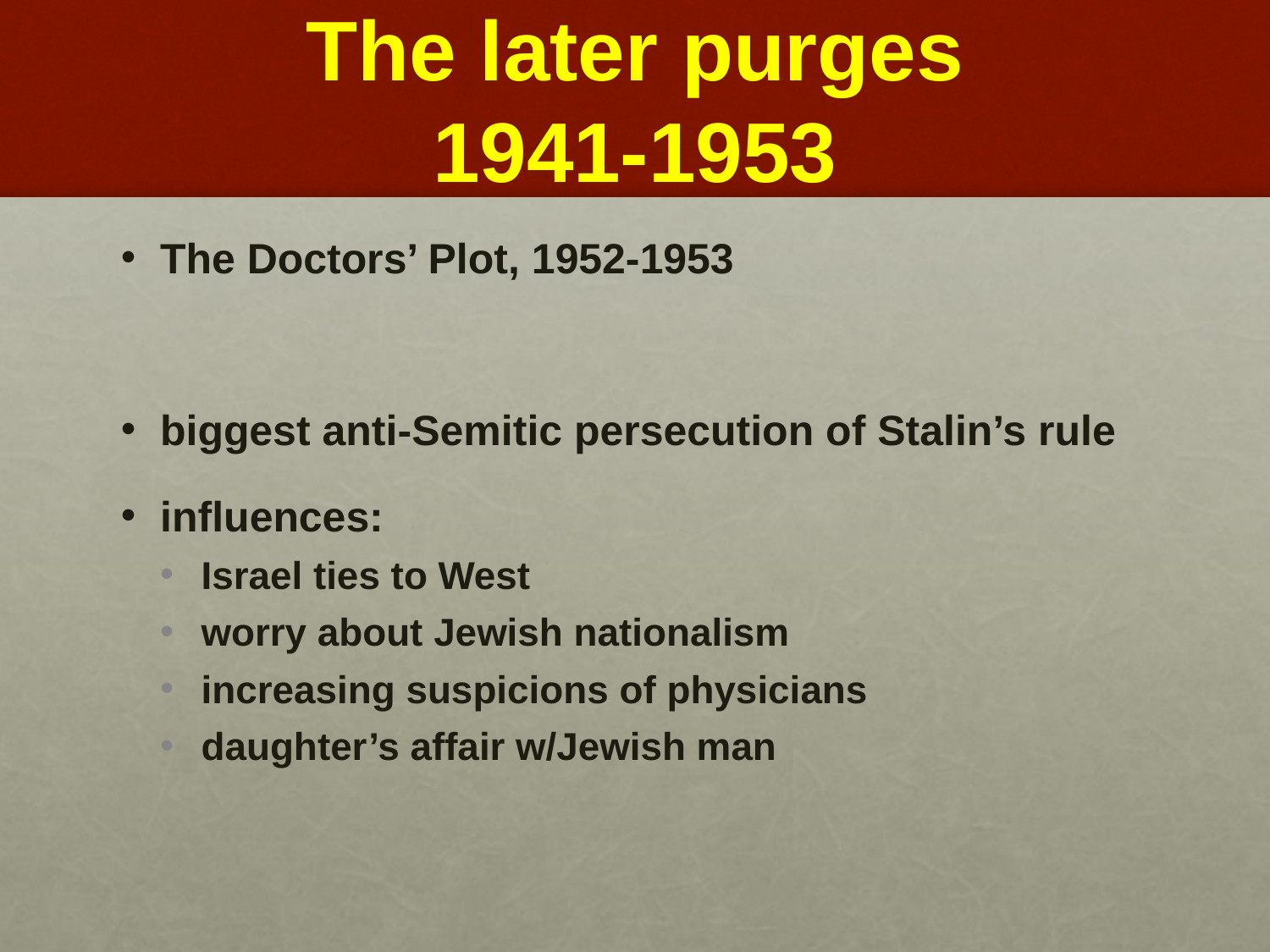

# The later purges 1941-1953
The Doctors’ Plot, 1952-1953

biggest anti-Semitic persecution of Stalin’s rule
influences:
Israel ties to West
worry about Jewish nationalism
increasing suspicions of physicians
daughter’s affair w/Jewish man